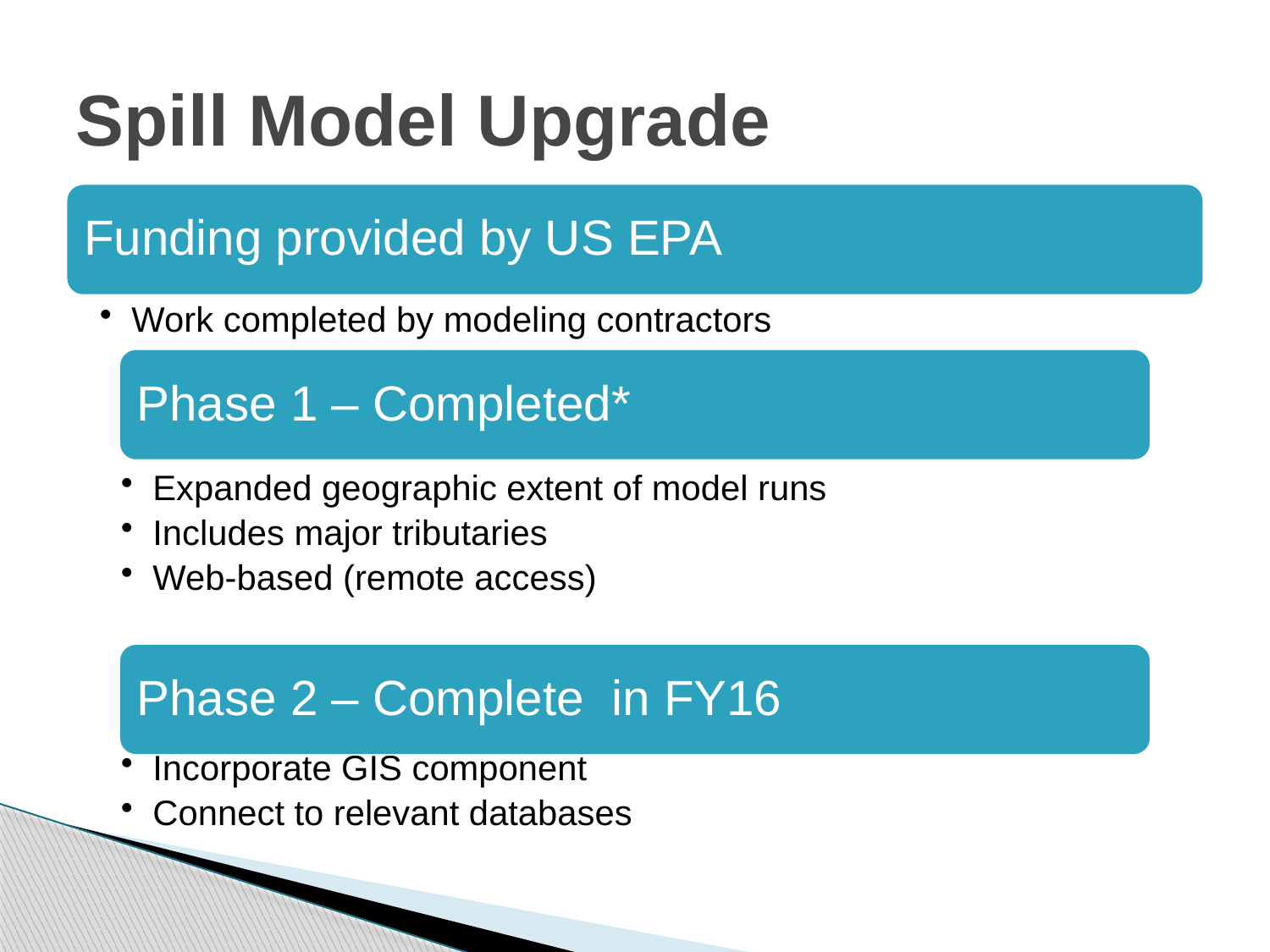

# Spill Model Upgrade
Funding provided by US EPA
Work completed by modeling contractors
Phase 1 – Completed*
Expanded geographic extent of model runs
Includes major tributaries
Web-based (remote access)
Phase 2 – Complete  in FY16
Incorporate GIS component
Connect to relevant databases